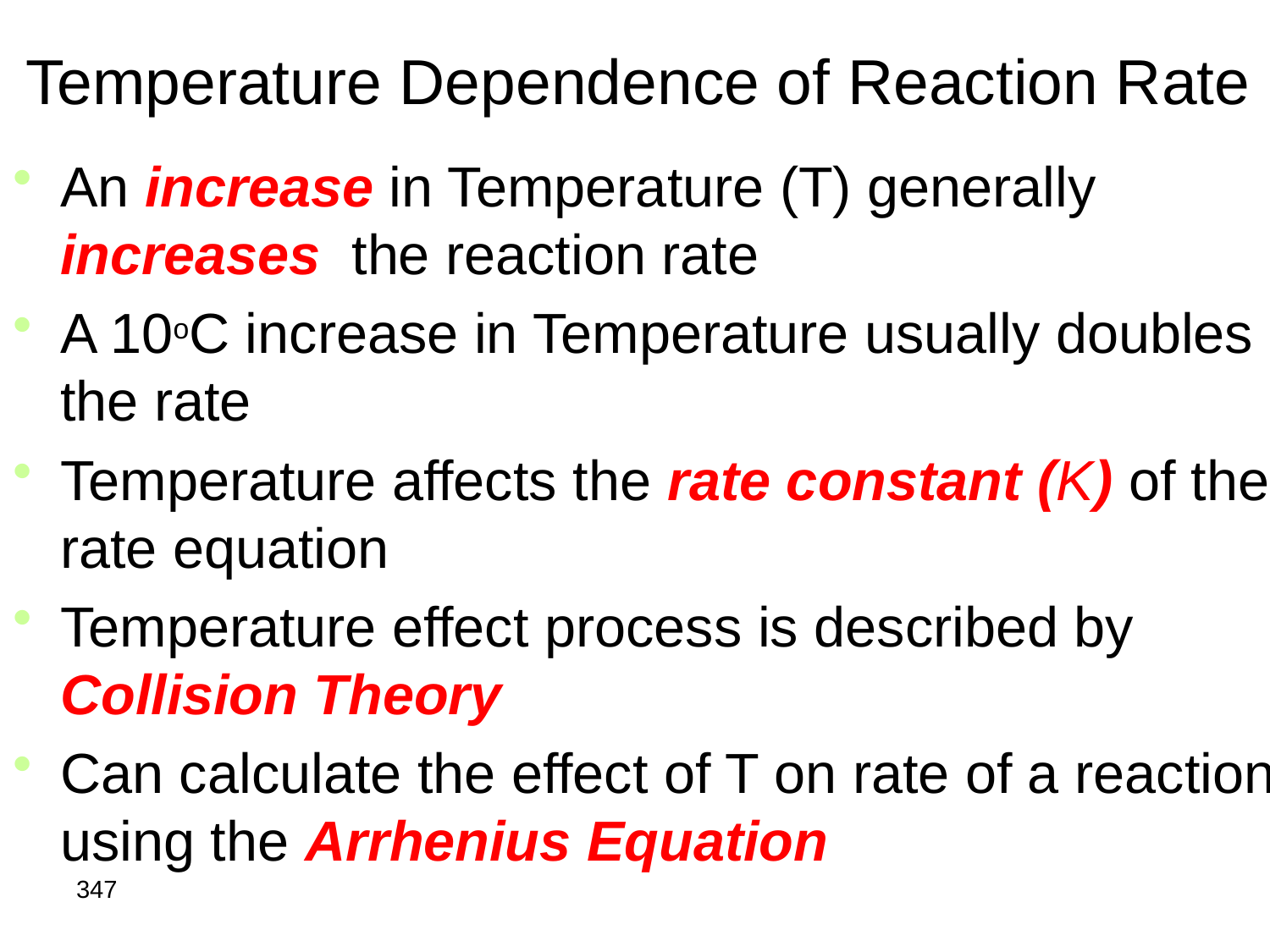

# Temperature Dependence of Reaction Rate
An increase in Temperature (T) generally increases  the reaction rate
A 10oC increase in Temperature usually doubles the rate
Temperature affects the rate constant (K) of the rate equation
Temperature effect process is described by Collision Theory
Can calculate the effect of T on rate of a reaction using the Arrhenius Equation
347